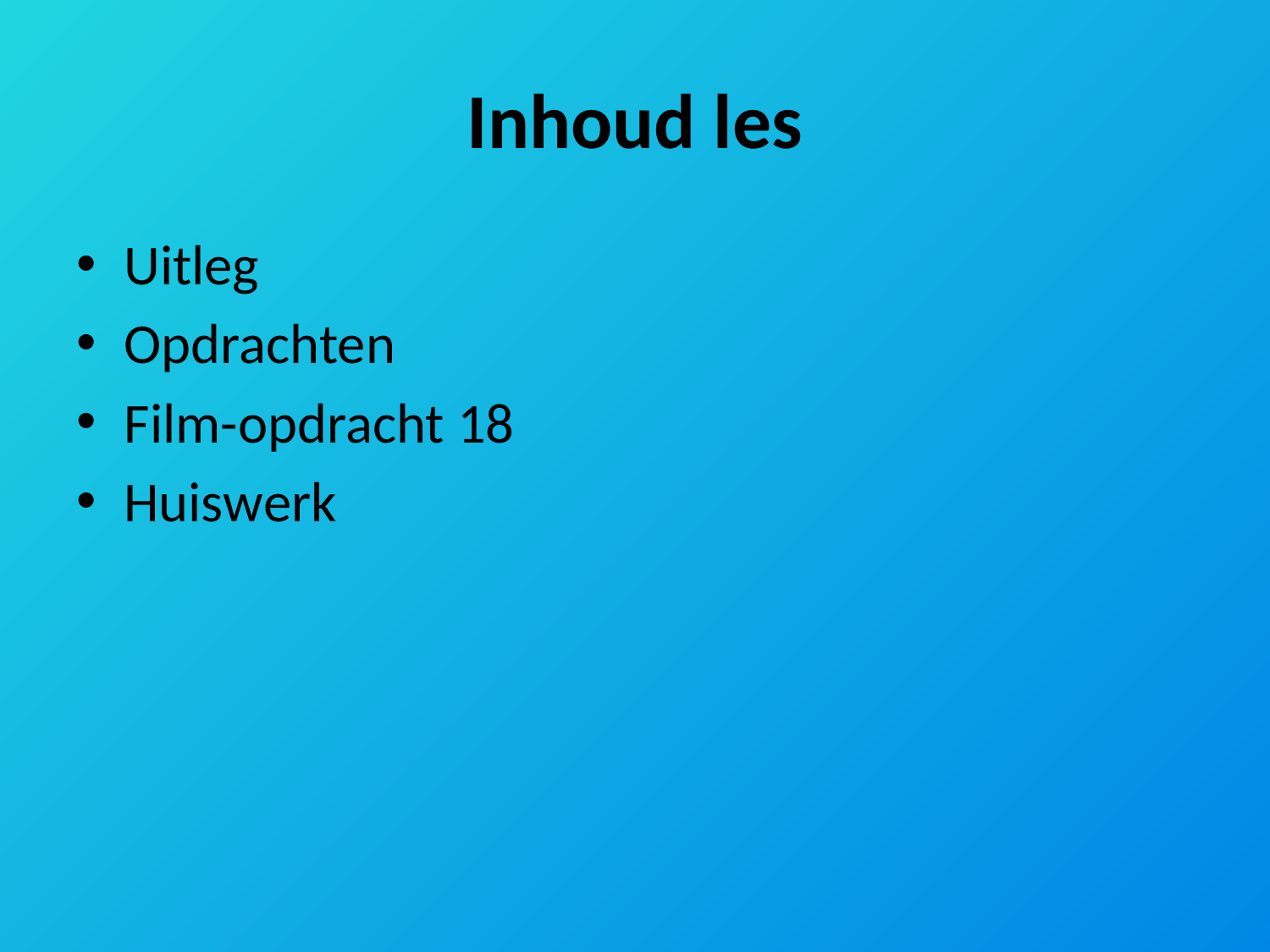

# Inhoud les
Uitleg
Opdrachten
Film-opdracht 18
Huiswerk